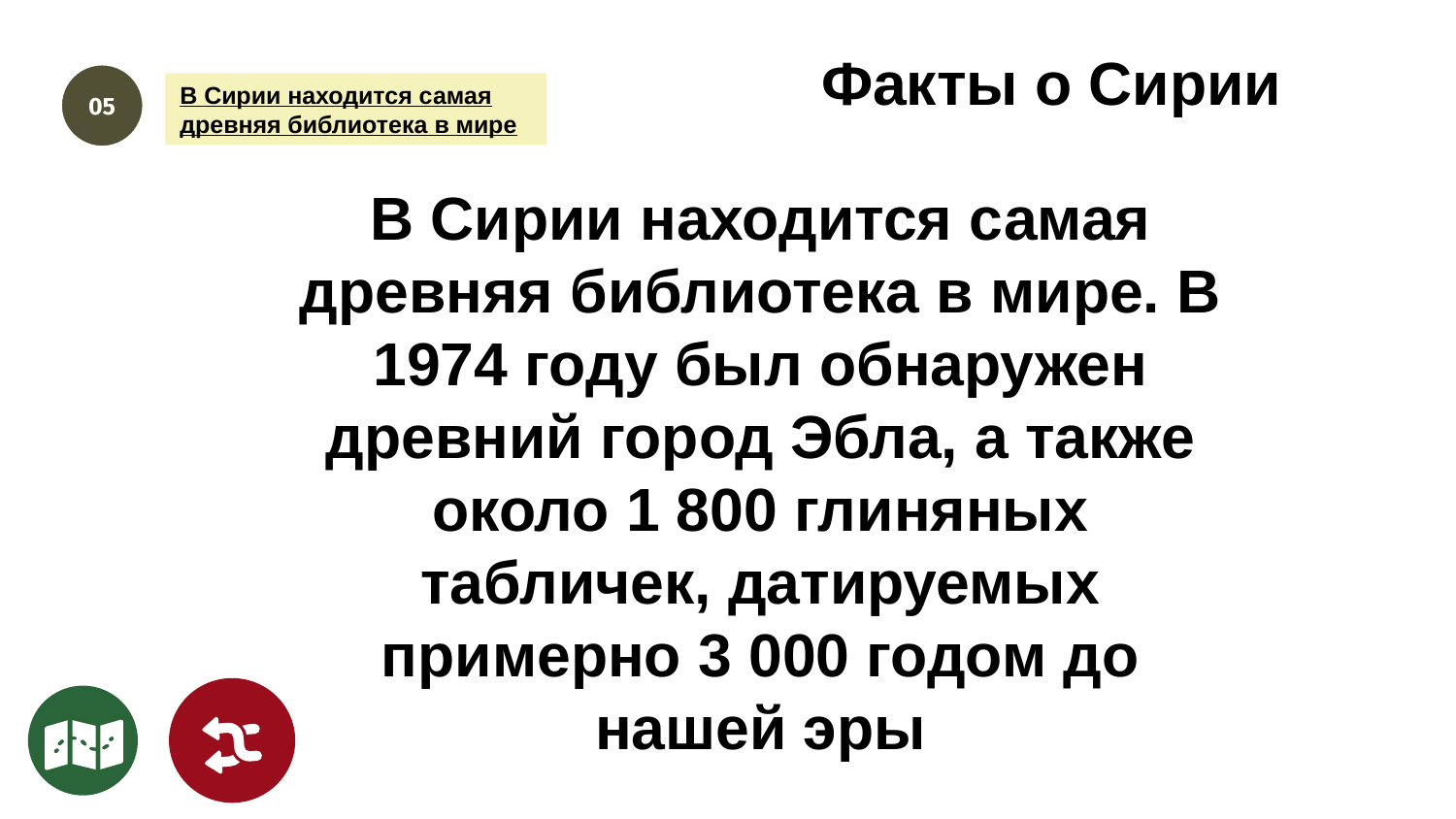

# Факты о Сирии

В Сирии находится самая древняя библиотека в мире
05

В Сирии находится самая древняя библиотека в мире. В 1974 году был обнаружен древний город Эбла, а также около 1 800 глиняных табличек, датируемых примерно 3 000 годом до нашей эры